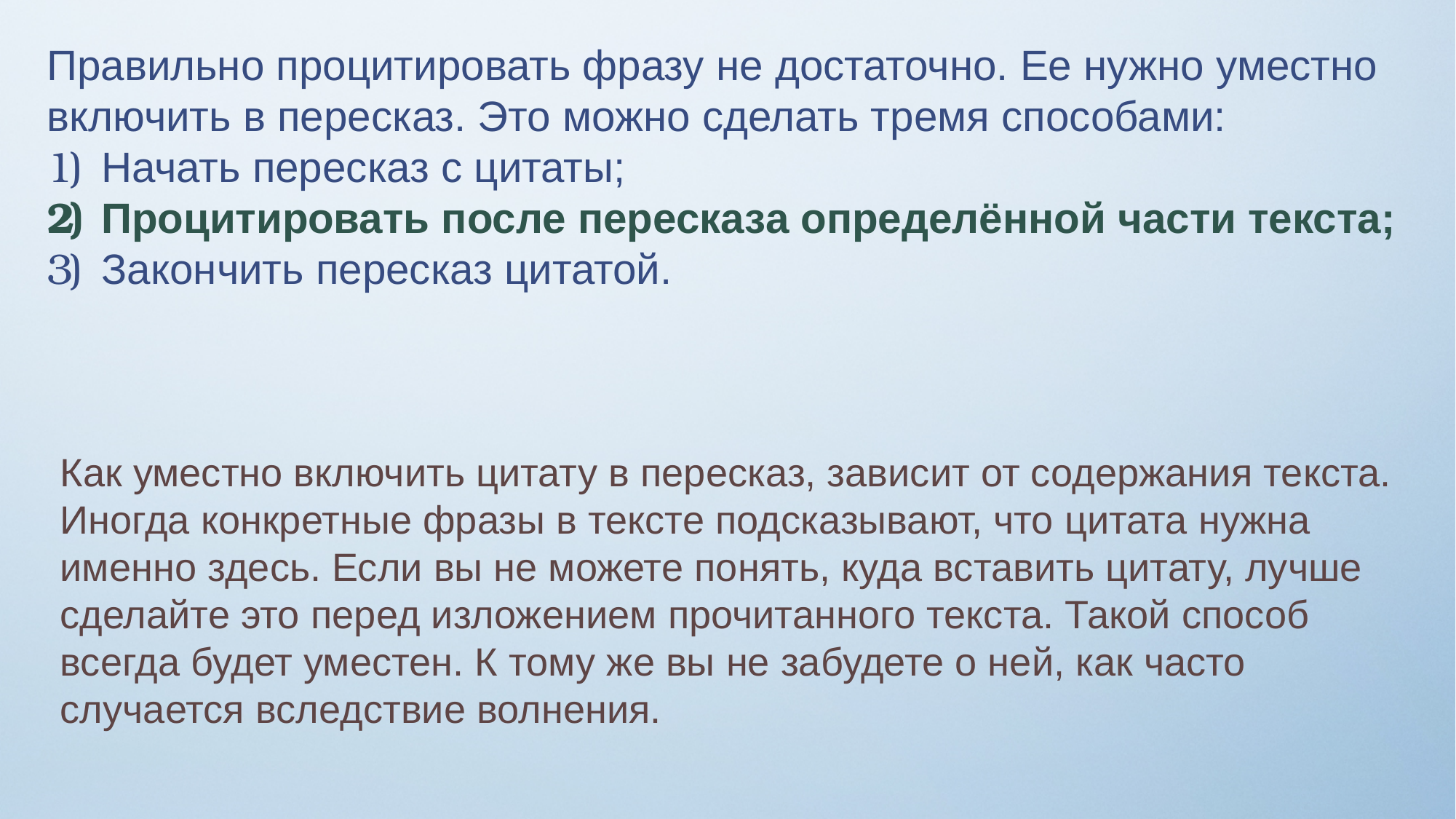

Правильно процитировать фразу не достаточно. Ее нужно уместно включить в пересказ. Это можно сделать тремя способами:
Начать пересказ с цитаты;
Процитировать после пересказа определённой части текста;
Закончить пересказ цитатой.

Как уместно включить цитату в пересказ, зависит от содержания текста. Иногда конкретные фразы в тексте подсказывают, что цитата нужна именно здесь. Если вы не можете понять, куда вставить цитату, лучше сделайте это перед изложением прочитанного текста. Такой способ всегда будет уместен. К тому же вы не забудете о ней, как часто случается вследствие волнения.